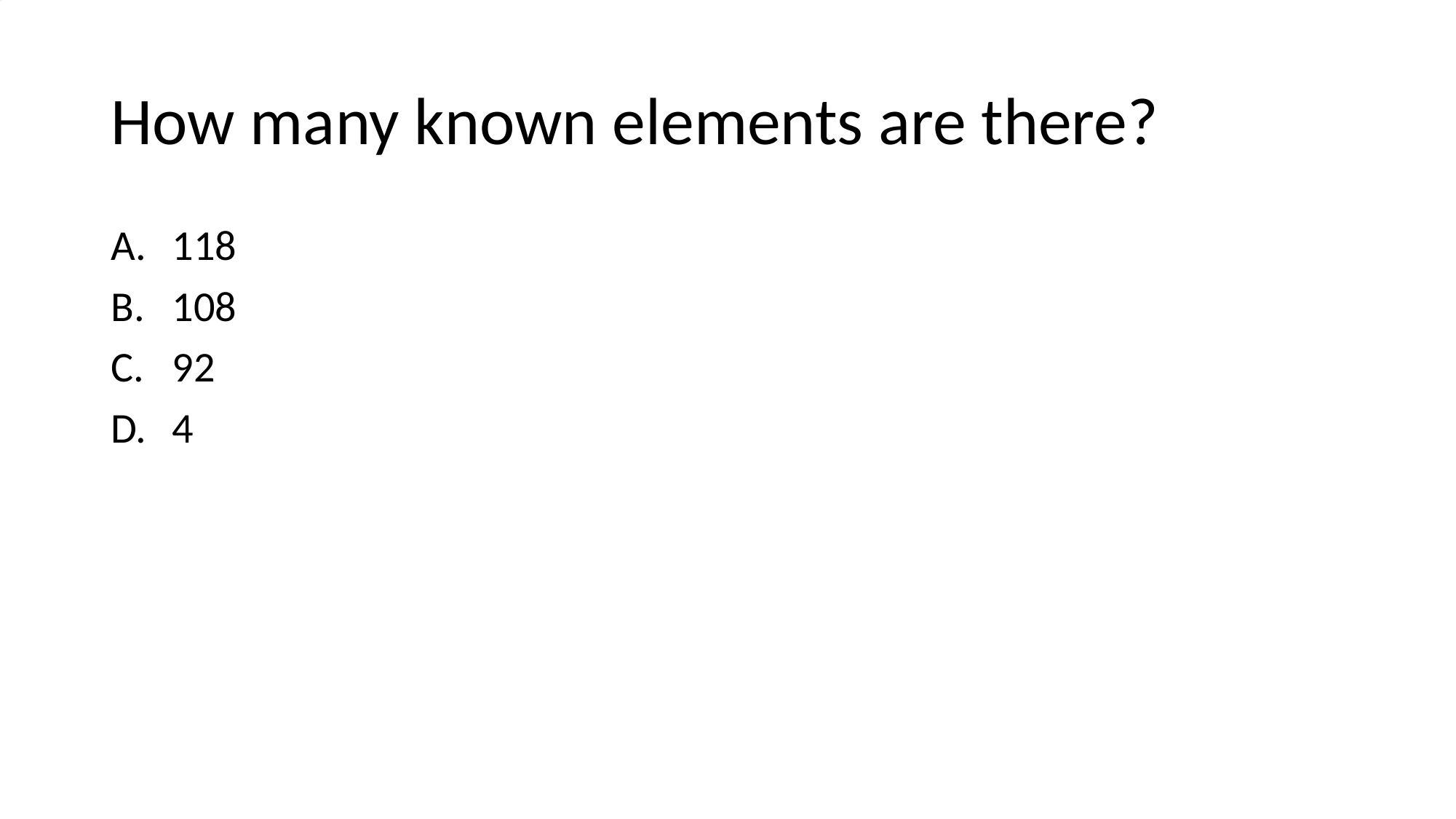

# How many known elements are there?

118
108
92
4